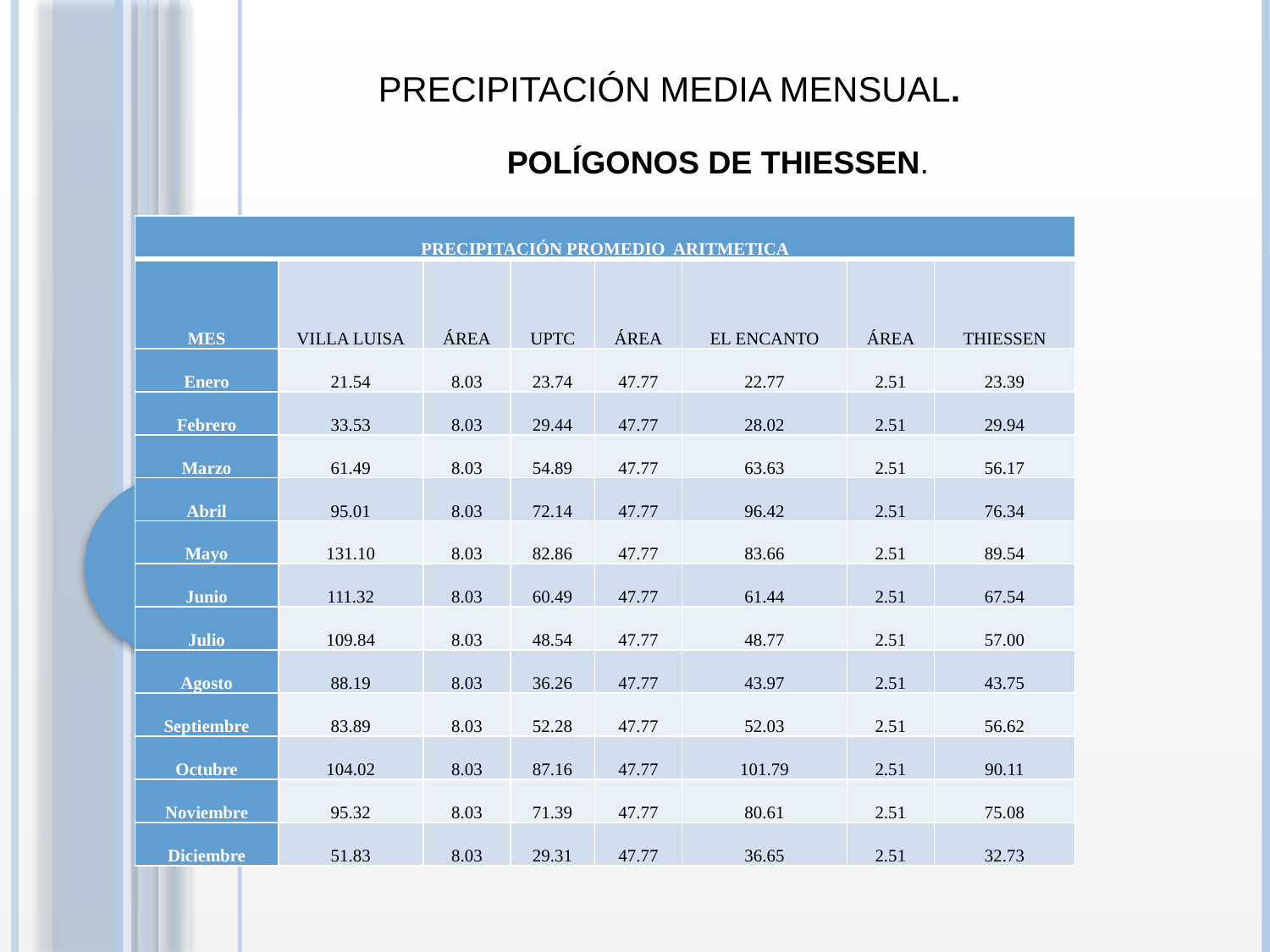

PRECIPITACIÓN MEDIA MENSUAL.
POLÍGONOS DE THIESSEN.
| PRECIPITACIÓN PROMEDIO ARITMETICA |  |  |  |  |  |  |  |
| --- | --- | --- | --- | --- | --- | --- | --- |
| MES | VILLA LUISA | ÁREA | UPTC | ÁREA | EL ENCANTO | ÁREA | THIESSEN |
| Enero | 21.54 | 8.03 | 23.74 | 47.77 | 22.77 | 2.51 | 23.39 |
| Febrero | 33.53 | 8.03 | 29.44 | 47.77 | 28.02 | 2.51 | 29.94 |
| Marzo | 61.49 | 8.03 | 54.89 | 47.77 | 63.63 | 2.51 | 56.17 |
| Abril | 95.01 | 8.03 | 72.14 | 47.77 | 96.42 | 2.51 | 76.34 |
| Mayo | 131.10 | 8.03 | 82.86 | 47.77 | 83.66 | 2.51 | 89.54 |
| Junio | 111.32 | 8.03 | 60.49 | 47.77 | 61.44 | 2.51 | 67.54 |
| Julio | 109.84 | 8.03 | 48.54 | 47.77 | 48.77 | 2.51 | 57.00 |
| Agosto | 88.19 | 8.03 | 36.26 | 47.77 | 43.97 | 2.51 | 43.75 |
| Septiembre | 83.89 | 8.03 | 52.28 | 47.77 | 52.03 | 2.51 | 56.62 |
| Octubre | 104.02 | 8.03 | 87.16 | 47.77 | 101.79 | 2.51 | 90.11 |
| Noviembre | 95.32 | 8.03 | 71.39 | 47.77 | 80.61 | 2.51 | 75.08 |
| Diciembre | 51.83 | 8.03 | 29.31 | 47.77 | 36.65 | 2.51 | 32.73 |